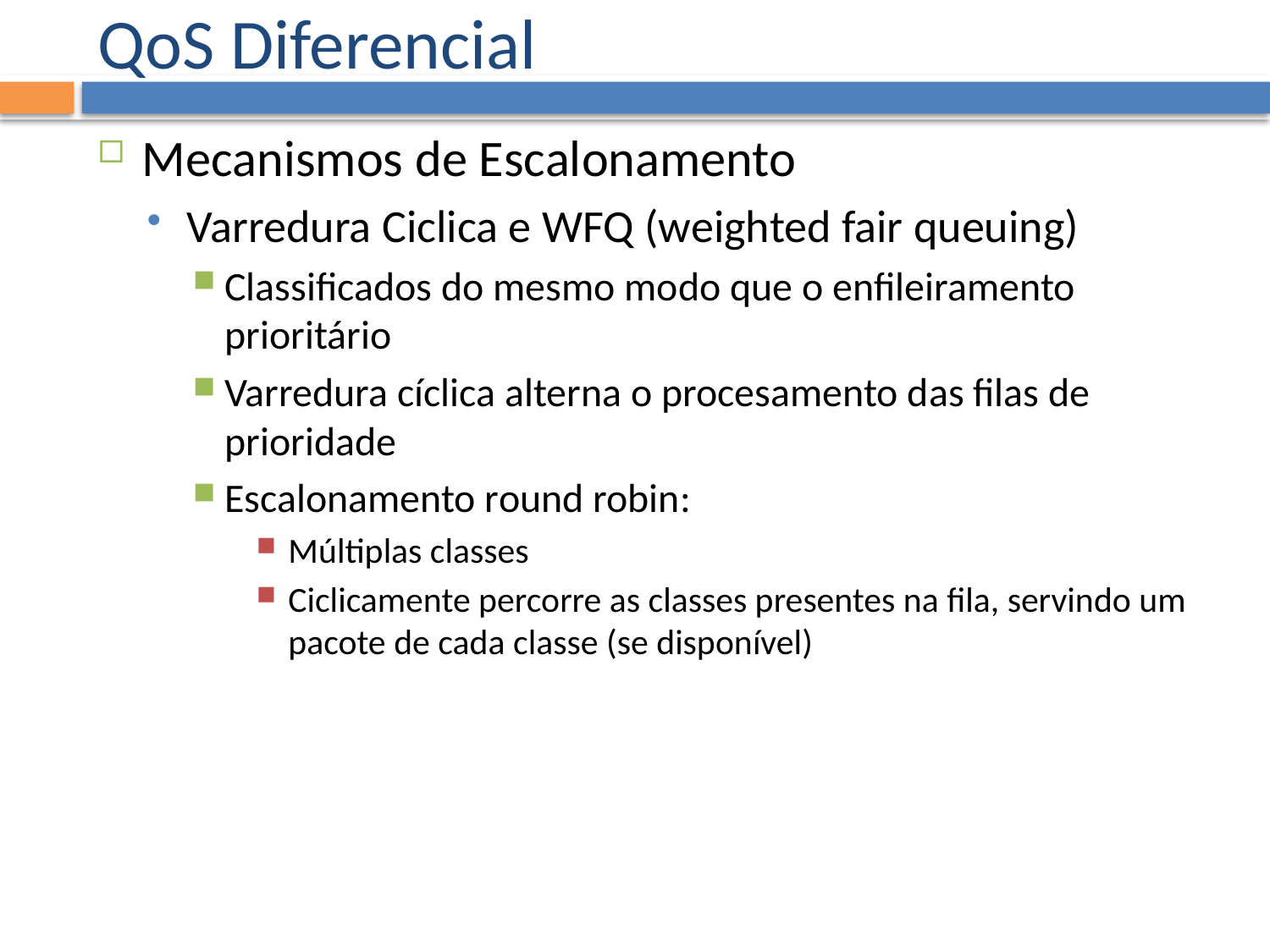

# QoS Diferencial
Mecanismos de Escalonamento
Varredura Ciclica e WFQ (weighted fair queuing)
Classificados do mesmo modo que o enfileiramento prioritário
Varredura cíclica alterna o procesamento das filas de prioridade
Escalonamento round robin:
Múltiplas classes
Ciclicamente percorre as classes presentes na fila, servindo um pacote de cada classe (se disponível)